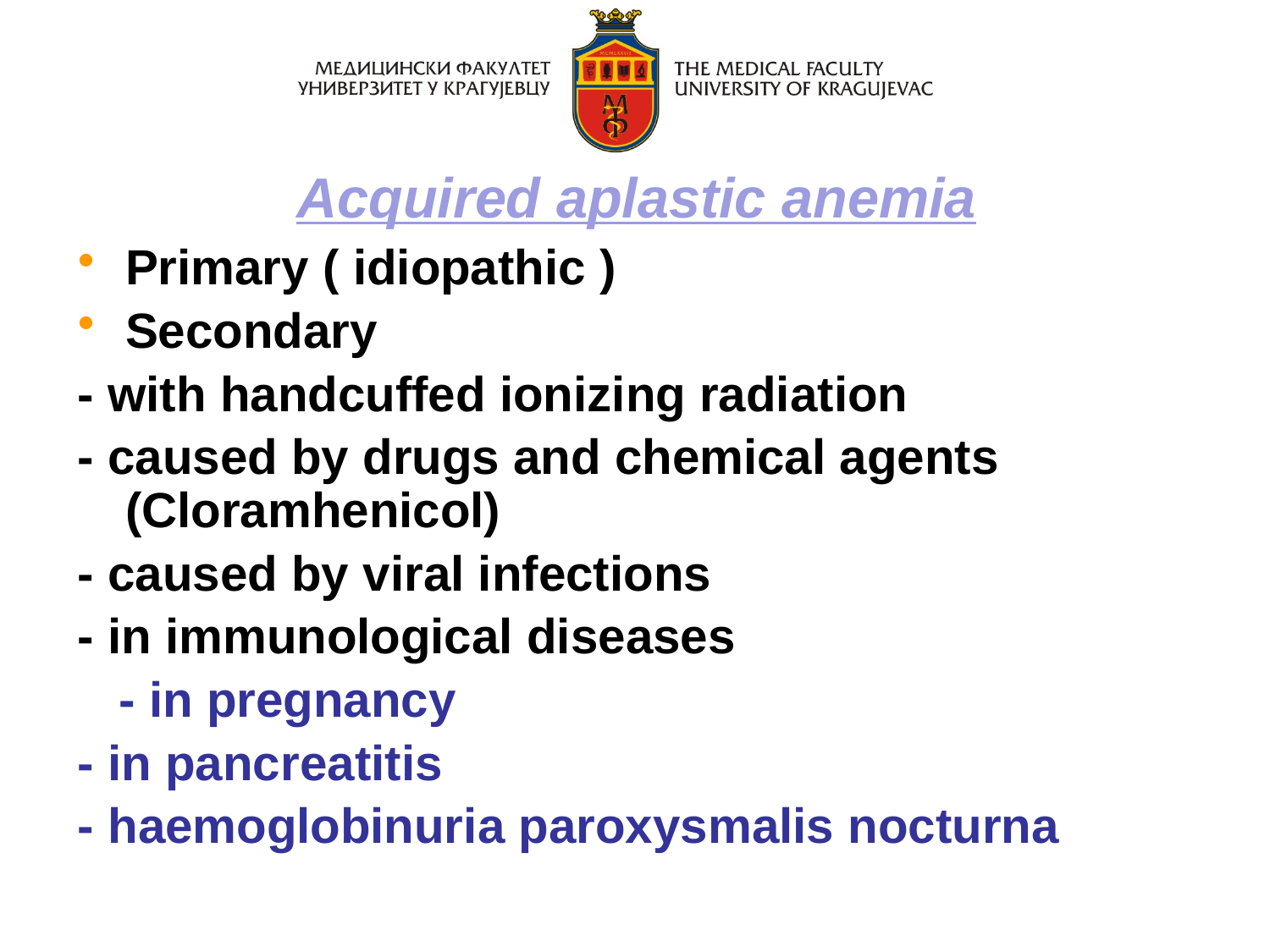

# Acquired aplastic anemia
Primary ( idiopathic )
Secondary
- with handcuffed ionizing radiation
- caused by drugs and chemical agents (Cloramhenicol)
- caused by viral infections
- in immunological diseases
   - in pregnancy
- in pancreatitis
- haemoglobinuria paroxysmalis nocturna